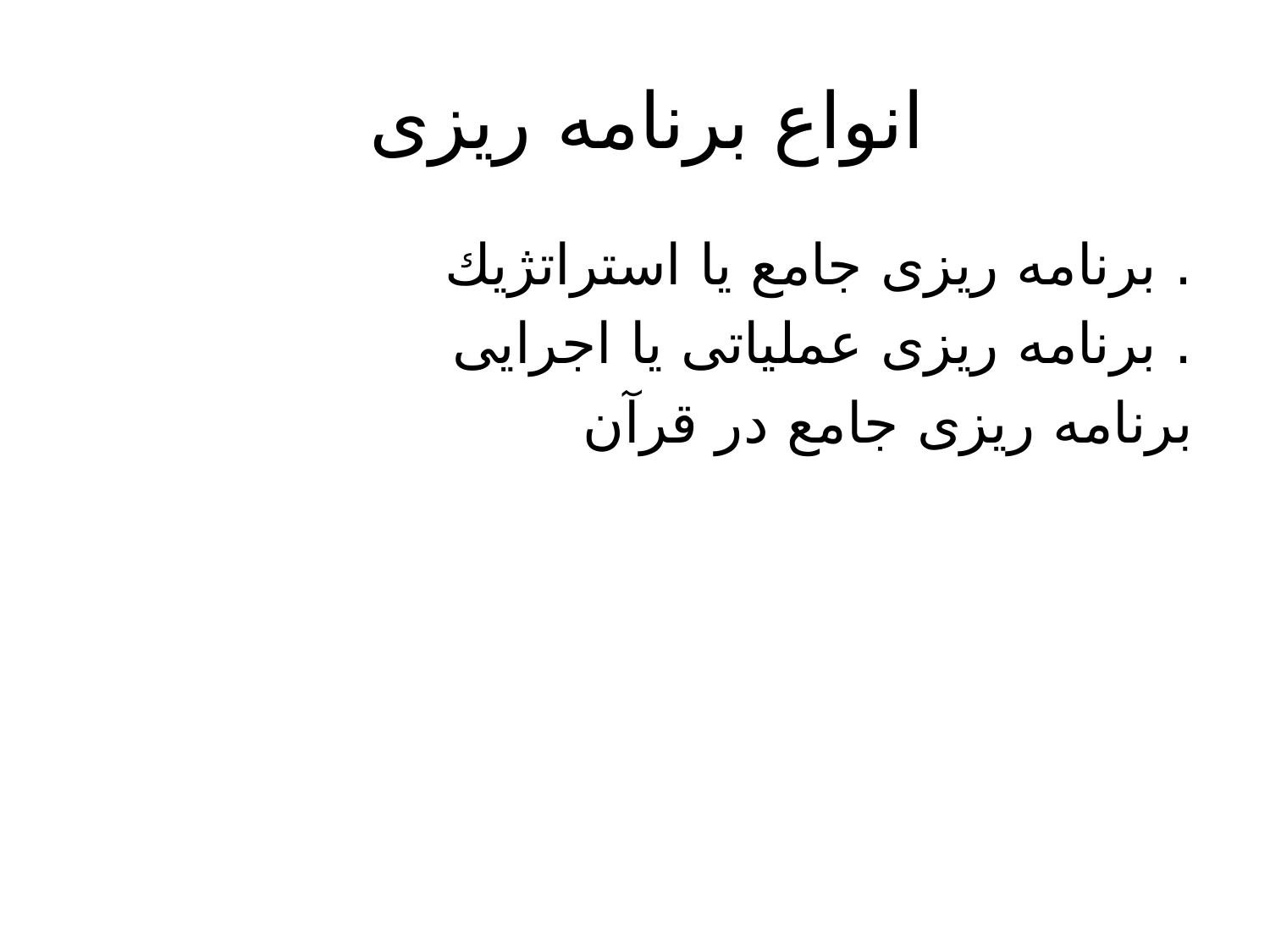

# انواع برنامه ريزى
. برنامه ريزى جامع يا استراتژيك
. برنامه ريزى عملياتى يا اجرايى
برنامه ريزى جامع در قرآن